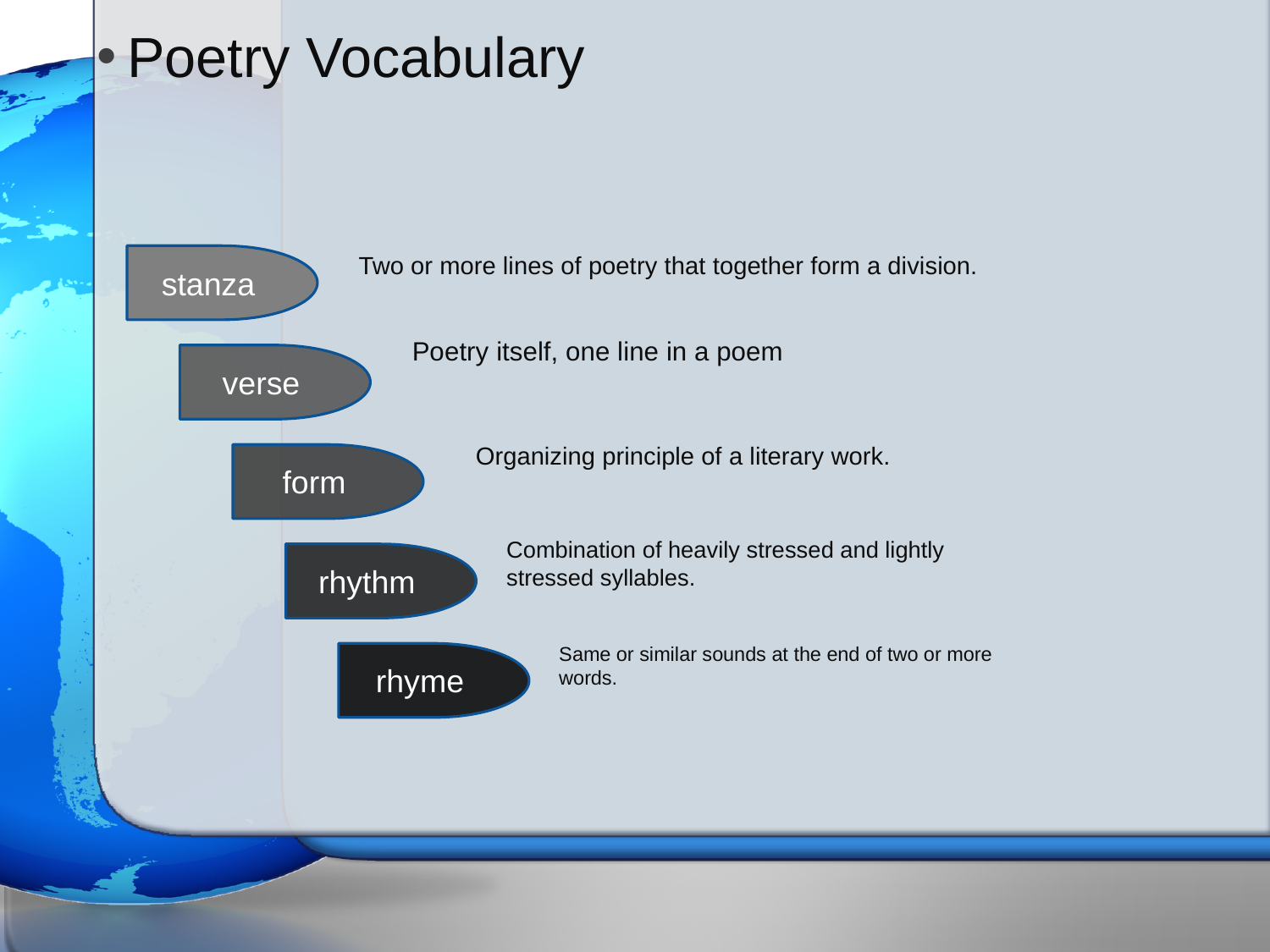

# Poetry Vocabulary

Two or more lines of poetry that together form a division.

stanza
Poetry itself, one line in a poem

verse
Organizing principle of a literary work.

form
Combination of heavily stressed and lightly stressed syllables.

rhythm
Same or similar sounds at the end of two or more words.
rhyme